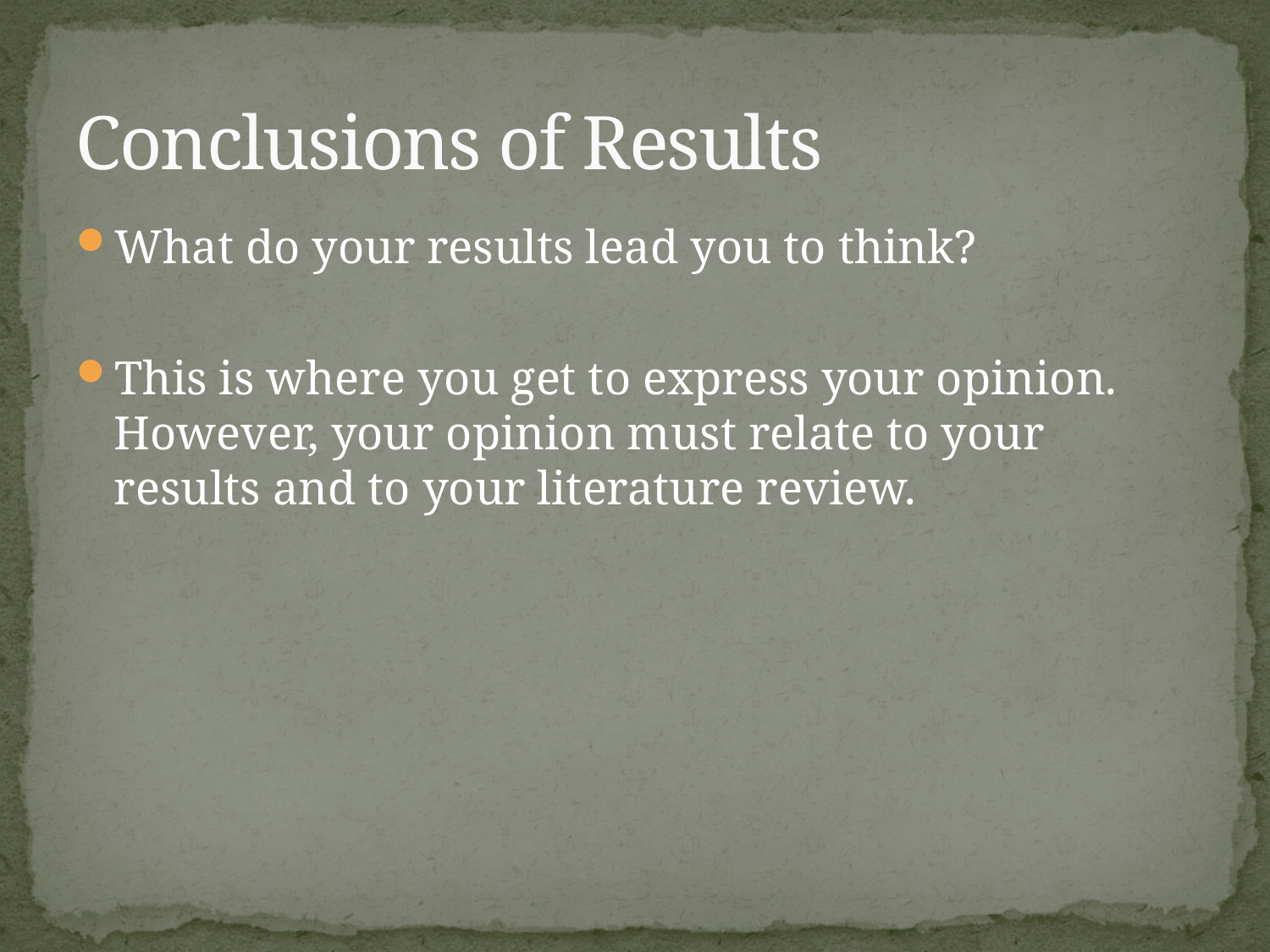

# Conclusions of Results
What do your results lead you to think?

This is where you get to express your opinion. However, your opinion must relate to your results and to your literature review.